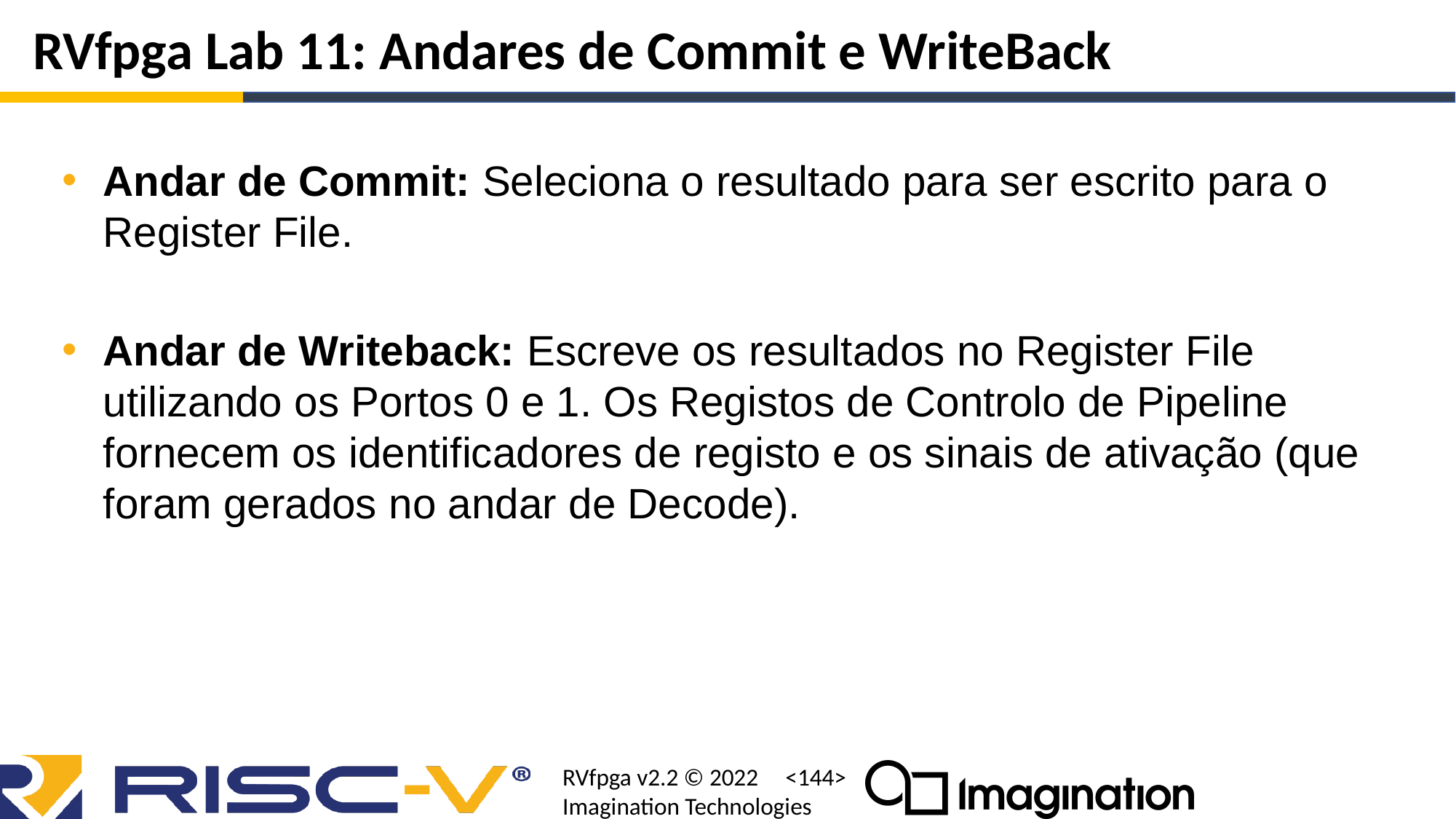

# RVfpga Lab 11: Andares de Commit e WriteBack
Andar de Commit: Seleciona o resultado para ser escrito para o Register File.

Andar de Writeback: Escreve os resultados no Register File utilizando os Portos 0 e 1. Os Registos de Controlo de Pipeline fornecem os identificadores de registo e os sinais de ativação (que foram gerados no andar de Decode).